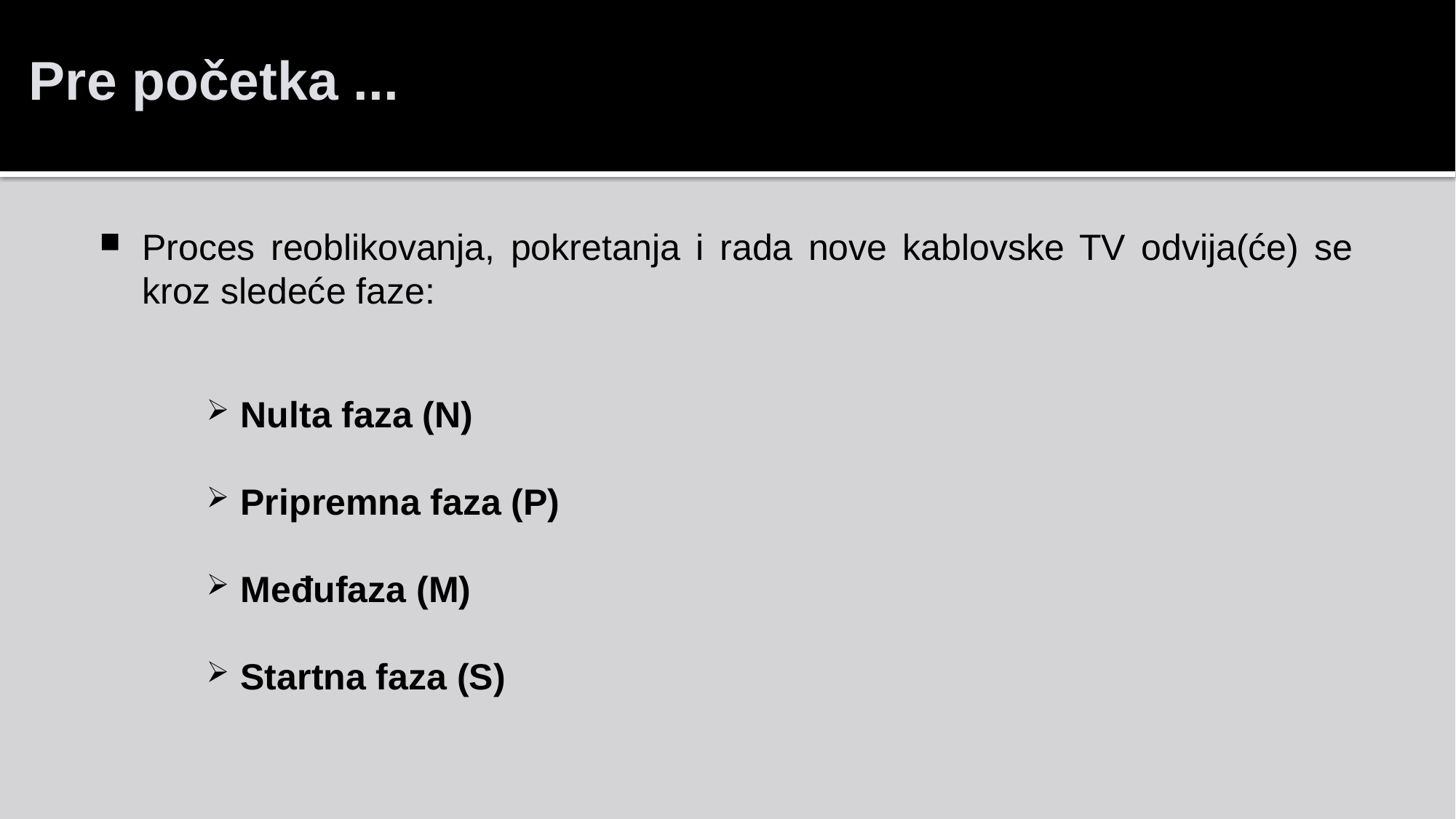

Pre početka ...

Proces reoblikovanja, pokretanja i rada nove kablovske TV odvija(će) se kroz sledeće faze:

Nulta faza (N)
Pripremna faza (P)
Međufaza (M)
Startna faza (S)